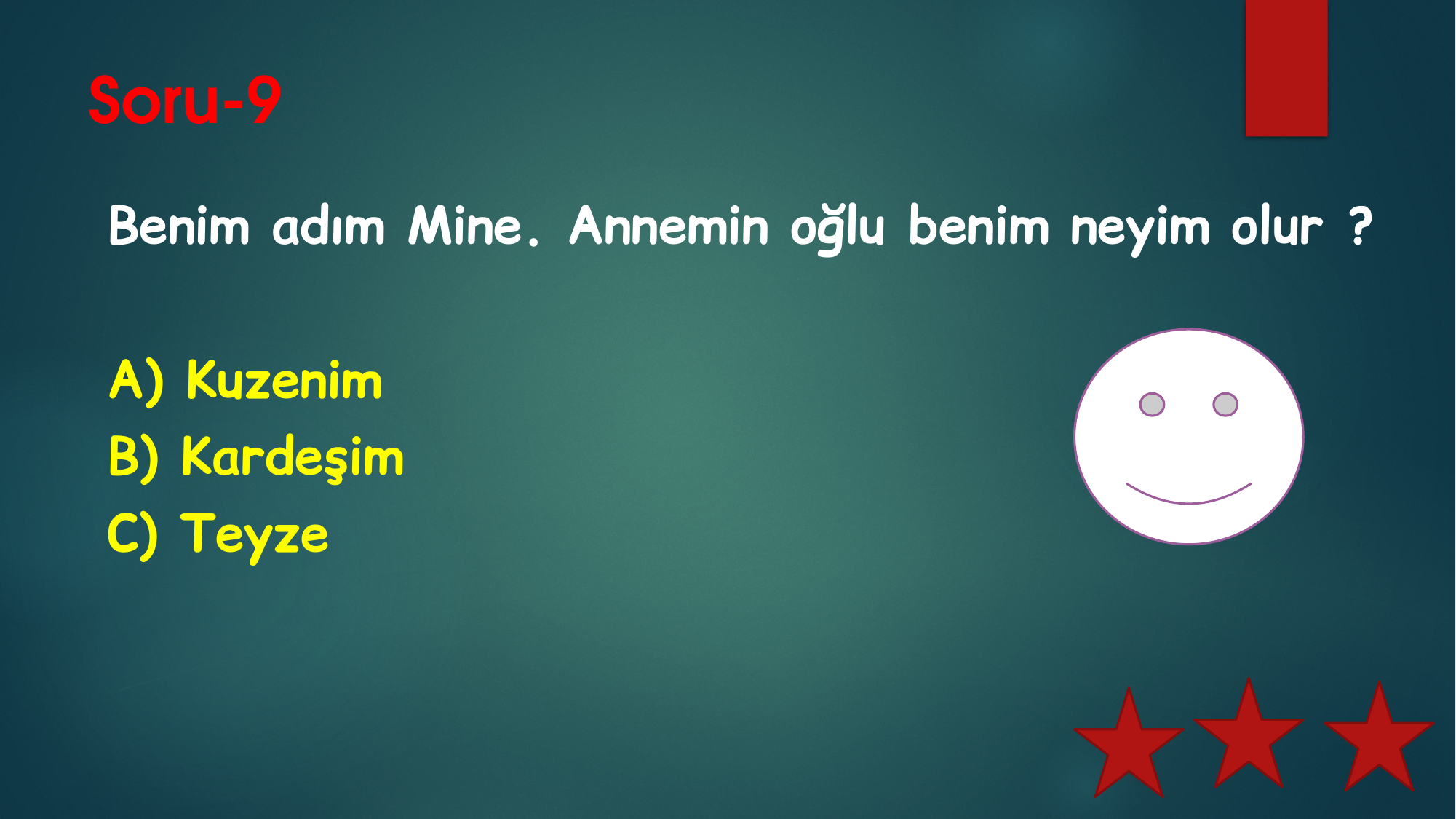

# Soru-9
     Benim adım Mine. Annemin oğlu benim neyim olur ?

     A) Kuzenim
     B) Kardeşim
     C) Teyze